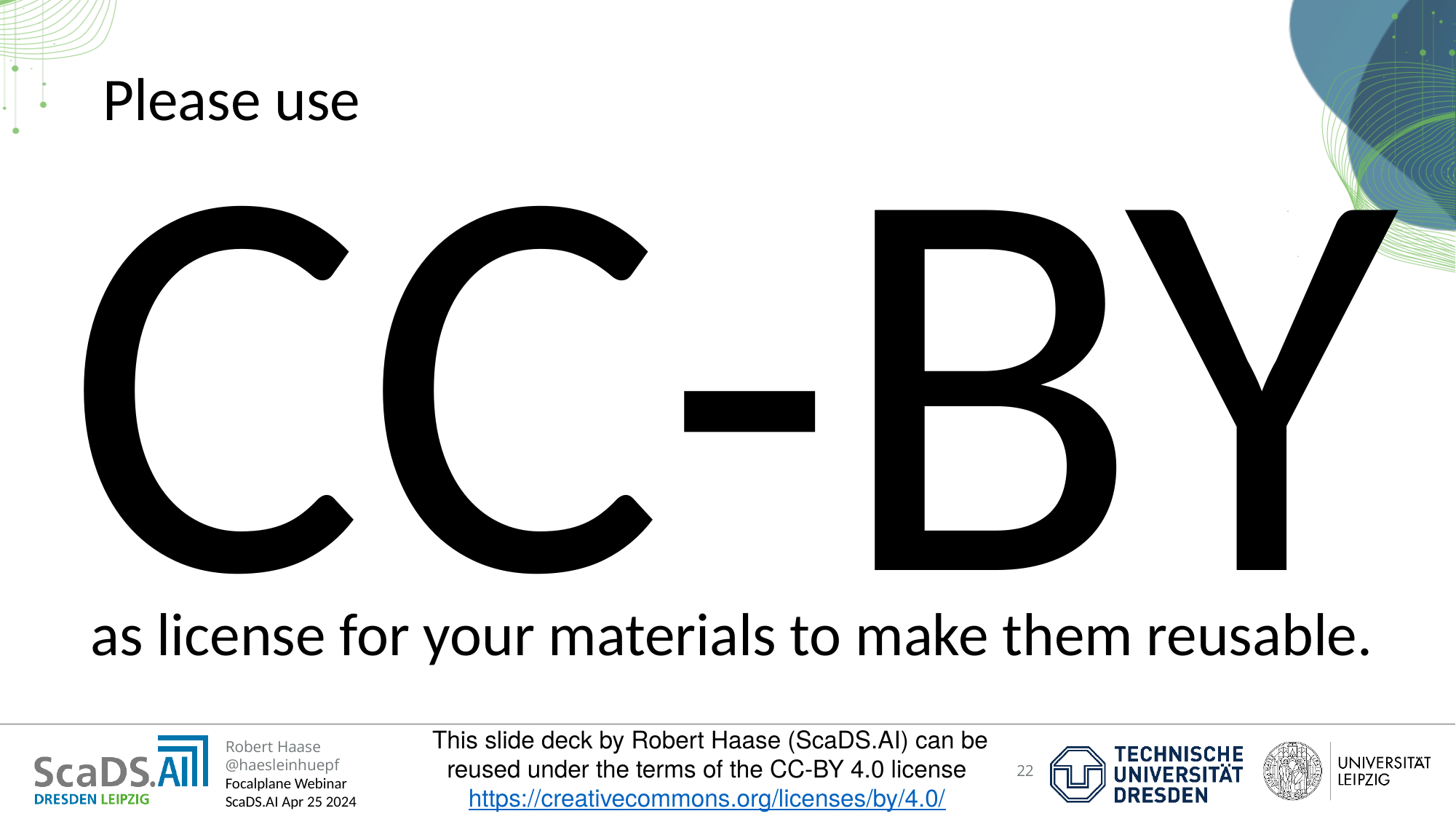

# Please use
CC-BY
as license for your materials to make them reusable.
This slide deck by Robert Haase (ScaDS.AI) can be reused under the terms of the CC-BY 4.0 license https://creativecommons.org/licenses/by/4.0/